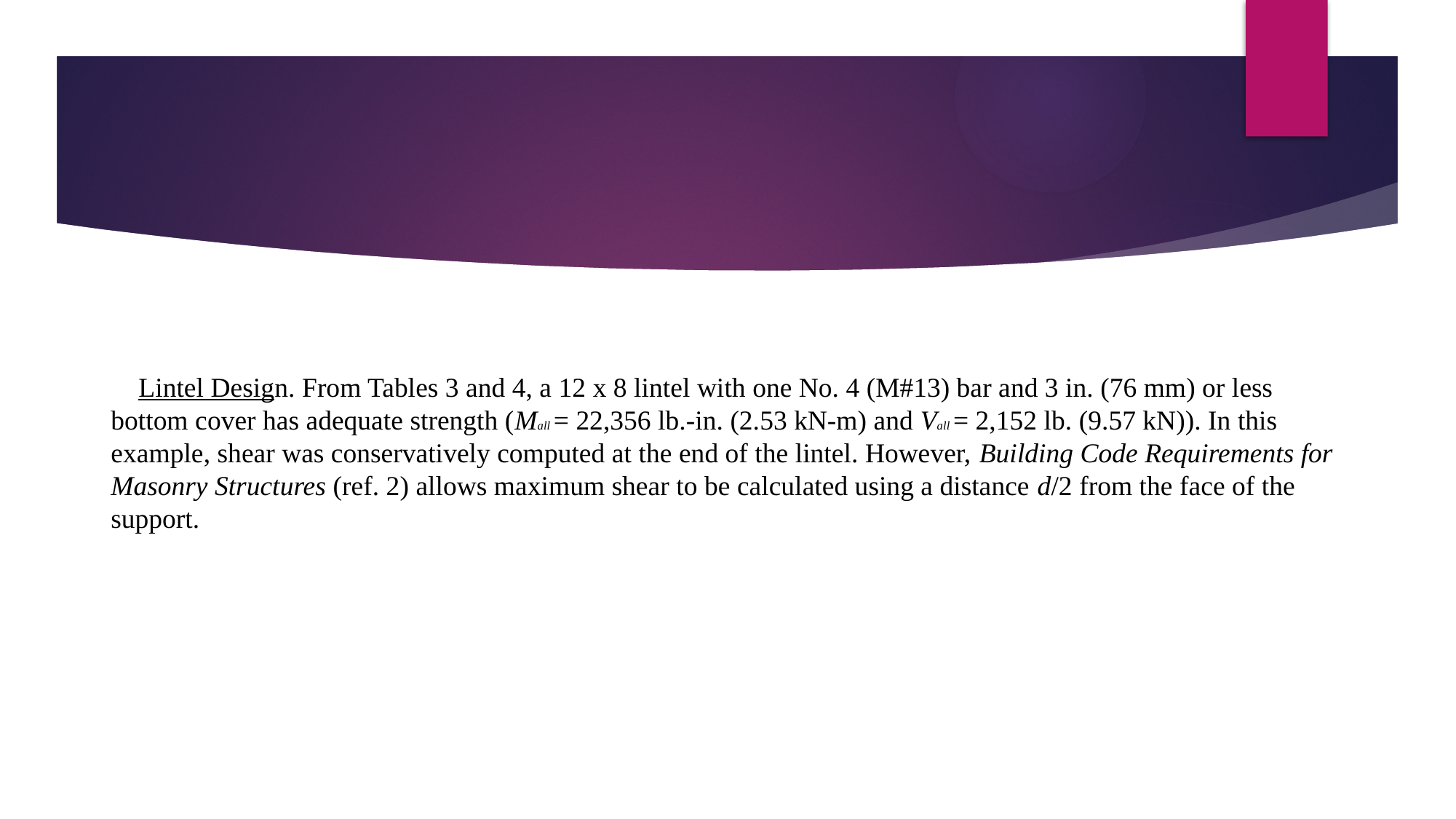

Lintel Design. From Tables 3 and 4, a 12 x 8 lintel with one No. 4 (M#13) bar and 3 in. (76 mm) or less bottom cover has adequate strength (Mall = 22,356 lb.-in. (2.53 kN-m) and Vall = 2,152 lb. (9.57 kN)). In this example, shear was conservatively computed at the end of the lintel. However, Building Code Requirements for Masonry Structures (ref. 2) allows maximum shear to be calculated using a distance d/2 from the face of the support.